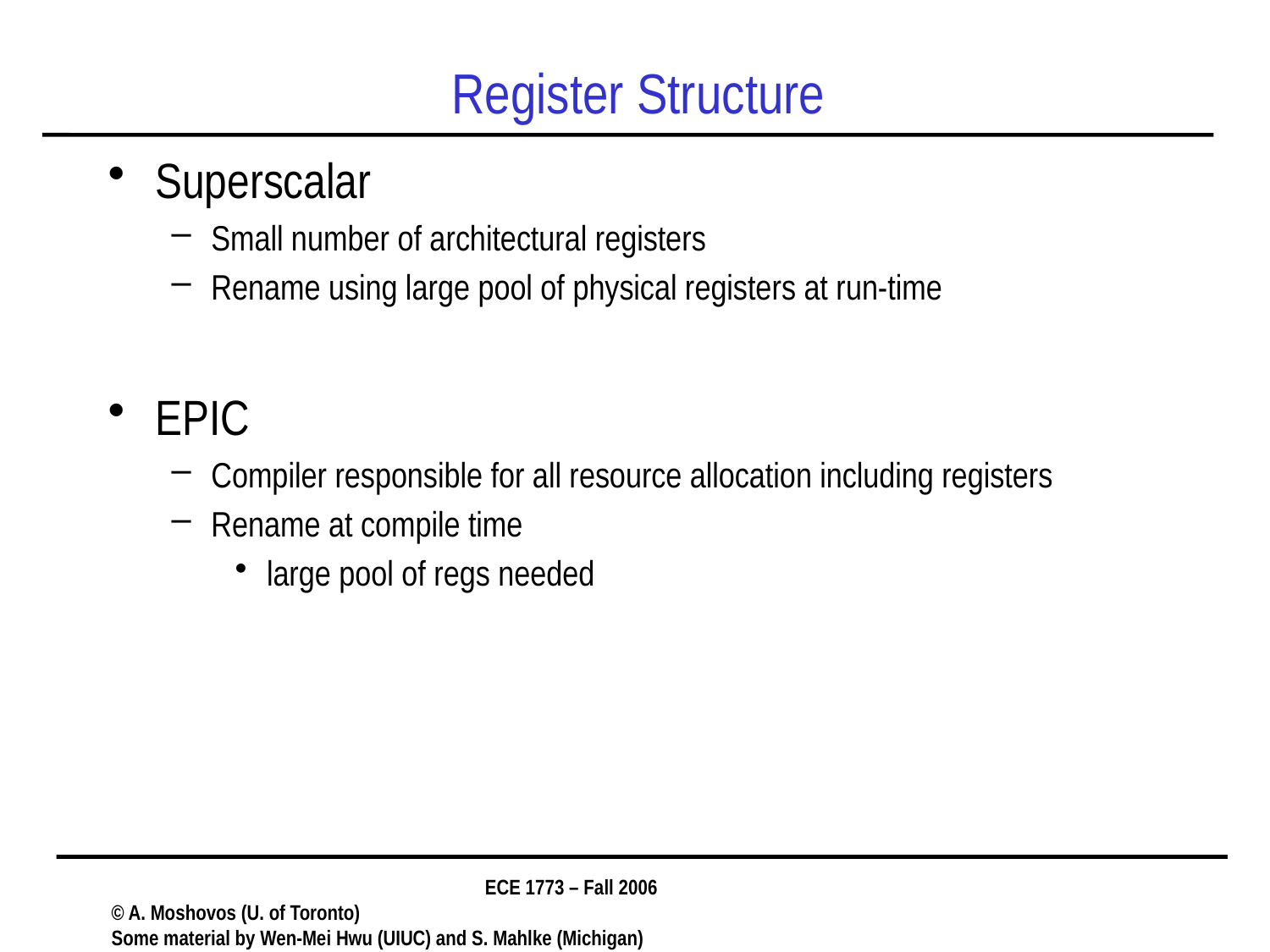

# Register Structure
Superscalar
Small number of architectural registers
Rename using large pool of physical registers at run-time

EPIC
Compiler responsible for all resource allocation including registers
Rename at compile time
large pool of regs needed

ECE 1773 – Fall 2006
© A. Moshovos (U. of Toronto)
Some material by Wen-Mei Hwu (UIUC) and S. Mahlke (Michigan)